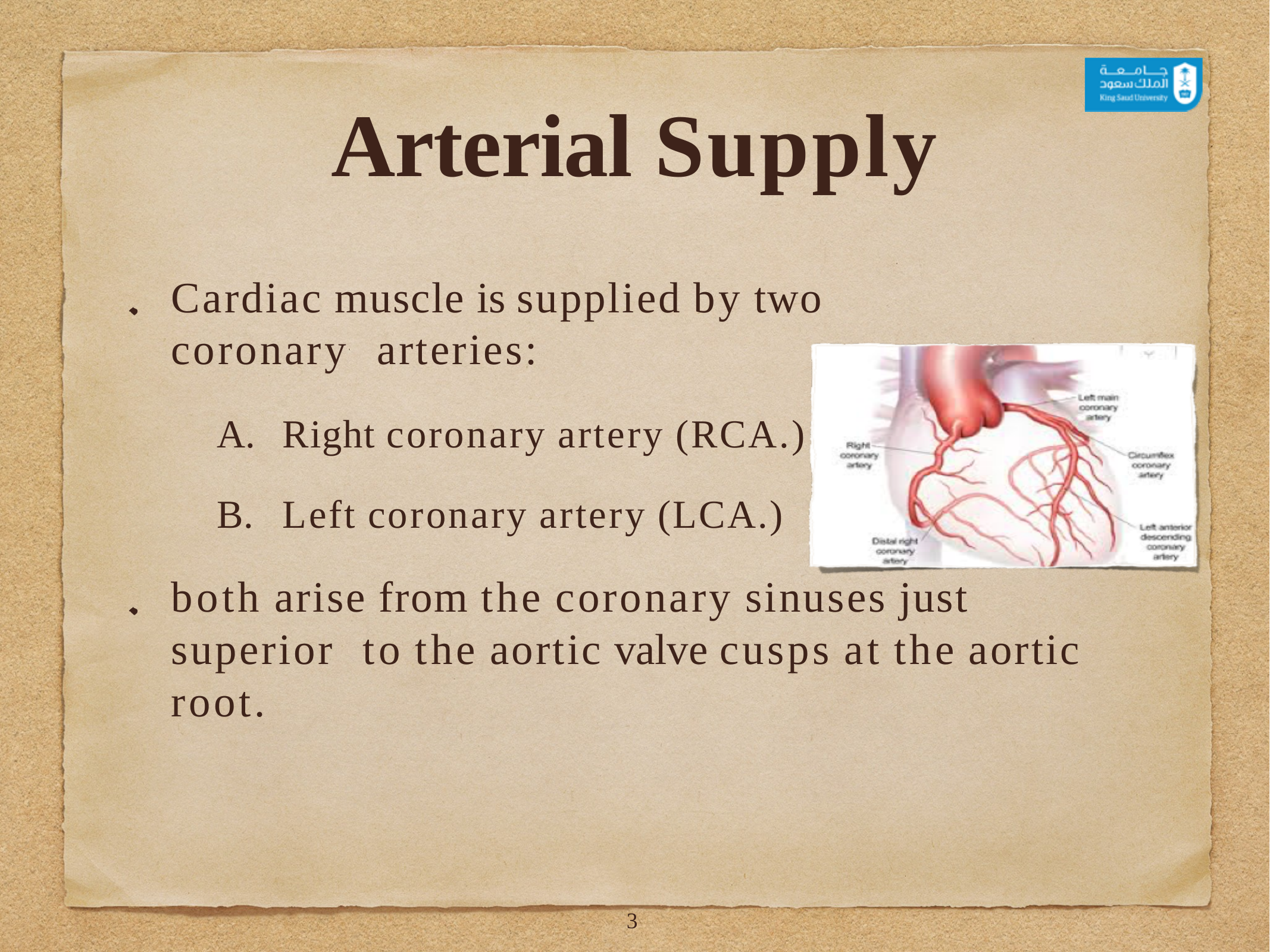

# Arterial Supply
Cardiac muscle is supplied by two coronary  arteries:
Right coronary artery (RCA.)
Left coronary artery (LCA.)
both arise from the coronary sinuses just superior  to the aortic valve cusps at the aortic root.

3